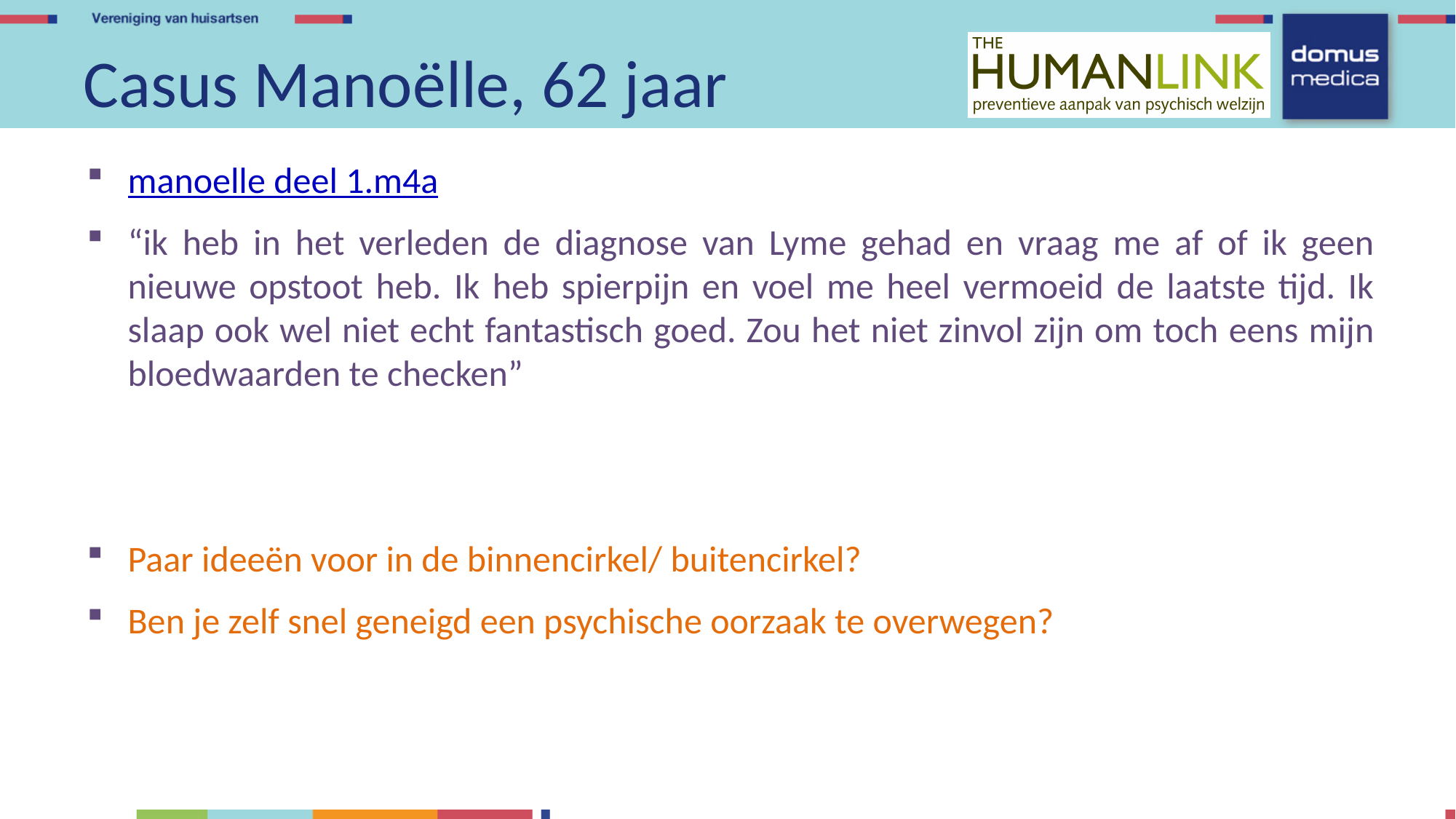

# Casus Manoëlle, 62 jaar
manoelle deel 1.m4a
“ik heb in het verleden de diagnose van Lyme gehad en vraag me af of ik geen nieuwe opstoot heb. Ik heb spierpijn en voel me heel vermoeid de laatste tijd. Ik slaap ook wel niet echt fantastisch goed. Zou het niet zinvol zijn om toch eens mijn bloedwaarden te checken”

Paar ideeën voor in de binnencirkel/ buitencirkel?
Ben je zelf snel geneigd een psychische oorzaak te overwegen?